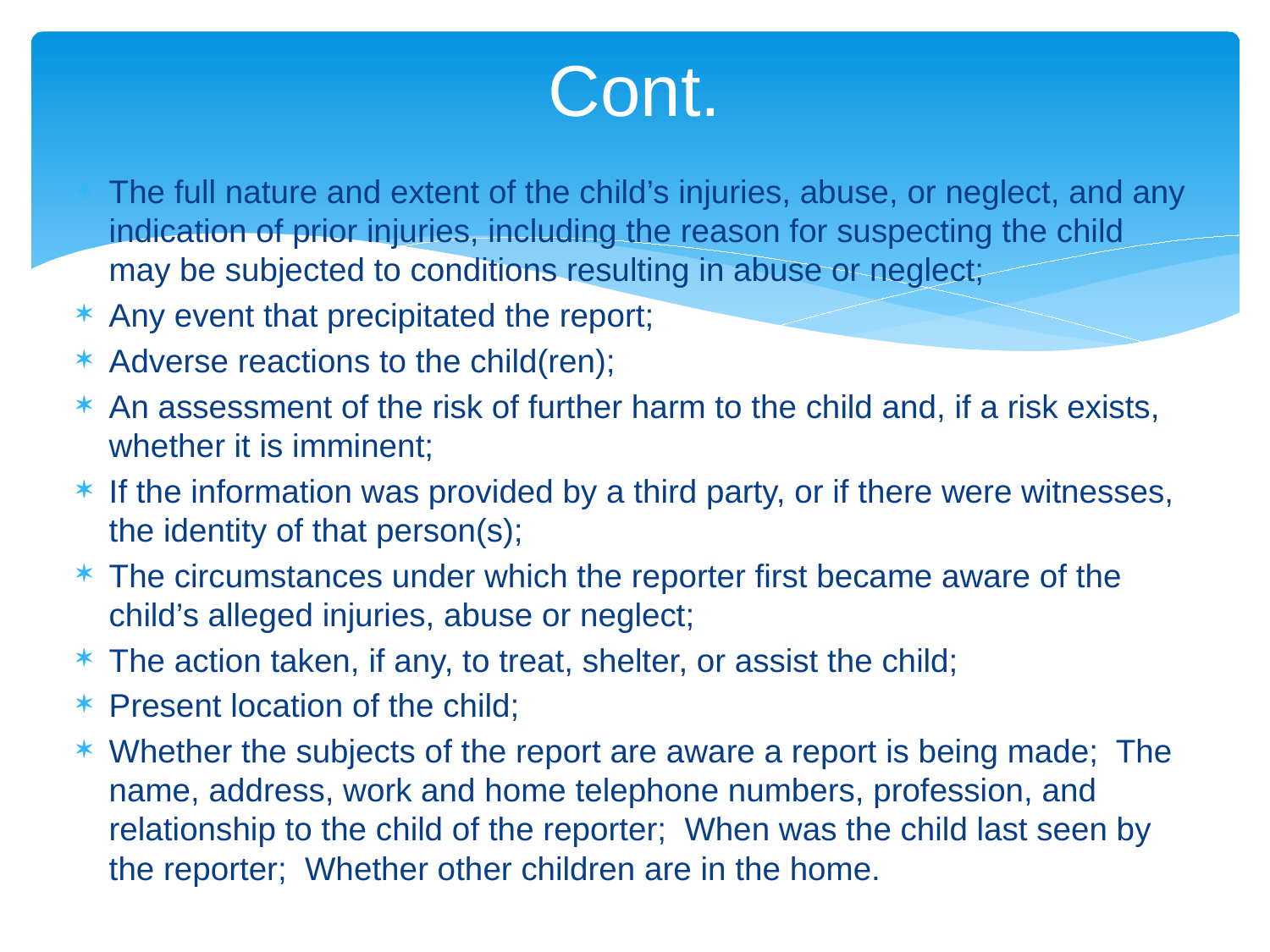

# Cont.

The full nature and extent of the child’s injuries, abuse, or neglect, and any indication of prior injuries, including the reason for suspecting the child may be subjected to conditions resulting in abuse or neglect;
Any event that precipitated the report;
Adverse reactions to the child(ren);
An assessment of the risk of further harm to the child and, if a risk exists, whether it is imminent;
If the information was provided by a third party, or if there were witnesses, the identity of that person(s);
The circumstances under which the reporter first became aware of the child’s alleged injuries, abuse or neglect;
The action taken, if any, to treat, shelter, or assist the child;
Present location of the child;
Whether the subjects of the report are aware a report is being made;  The name, address, work and home telephone numbers, profession, and relationship to the child of the reporter;  When was the child last seen by the reporter;  Whether other children are in the home.